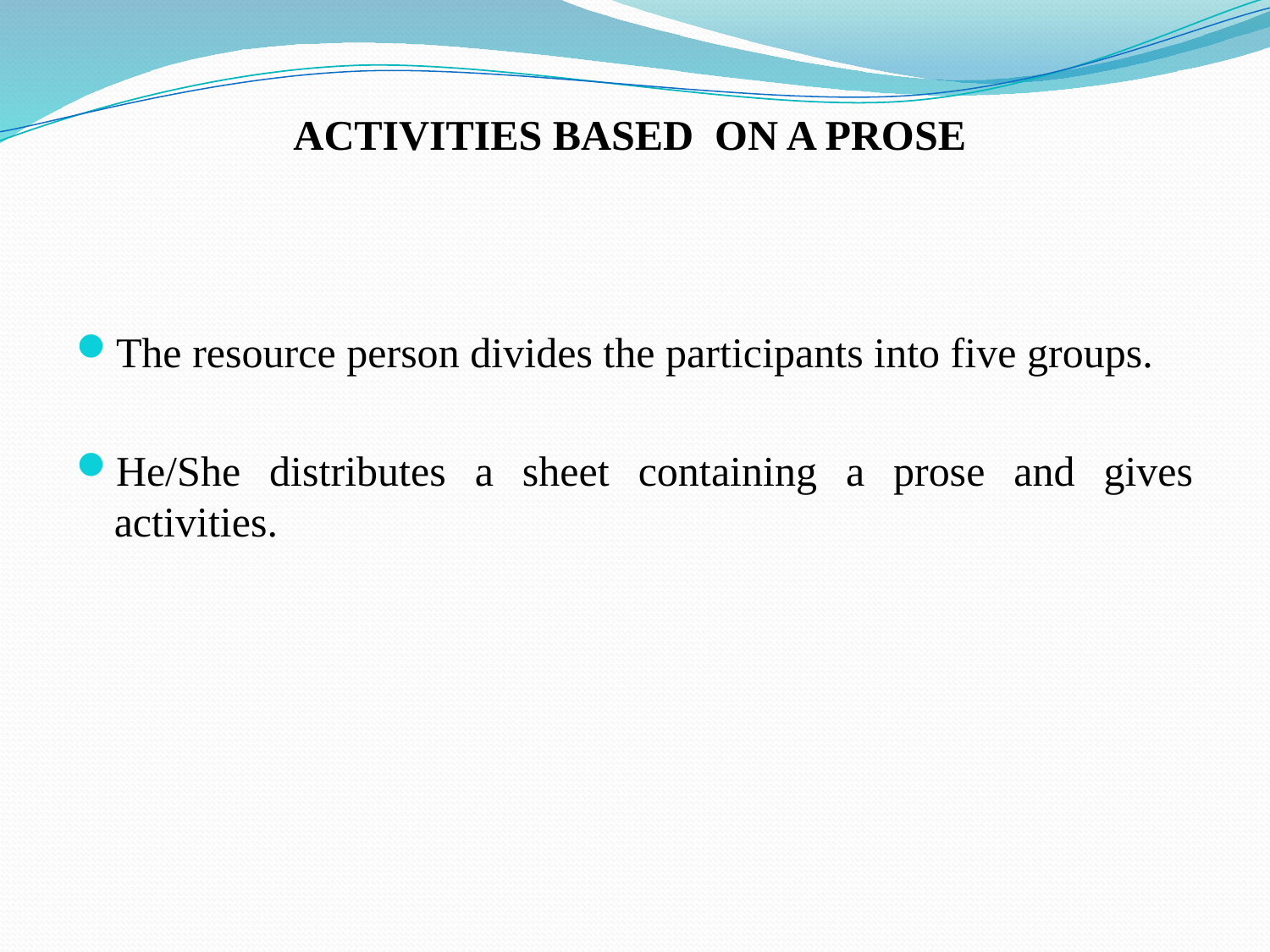

# ACTIVITIES BASED  ON A PROSE

The resource person divides the participants into five groups.

He/She distributes a sheet containing a prose and gives activities.